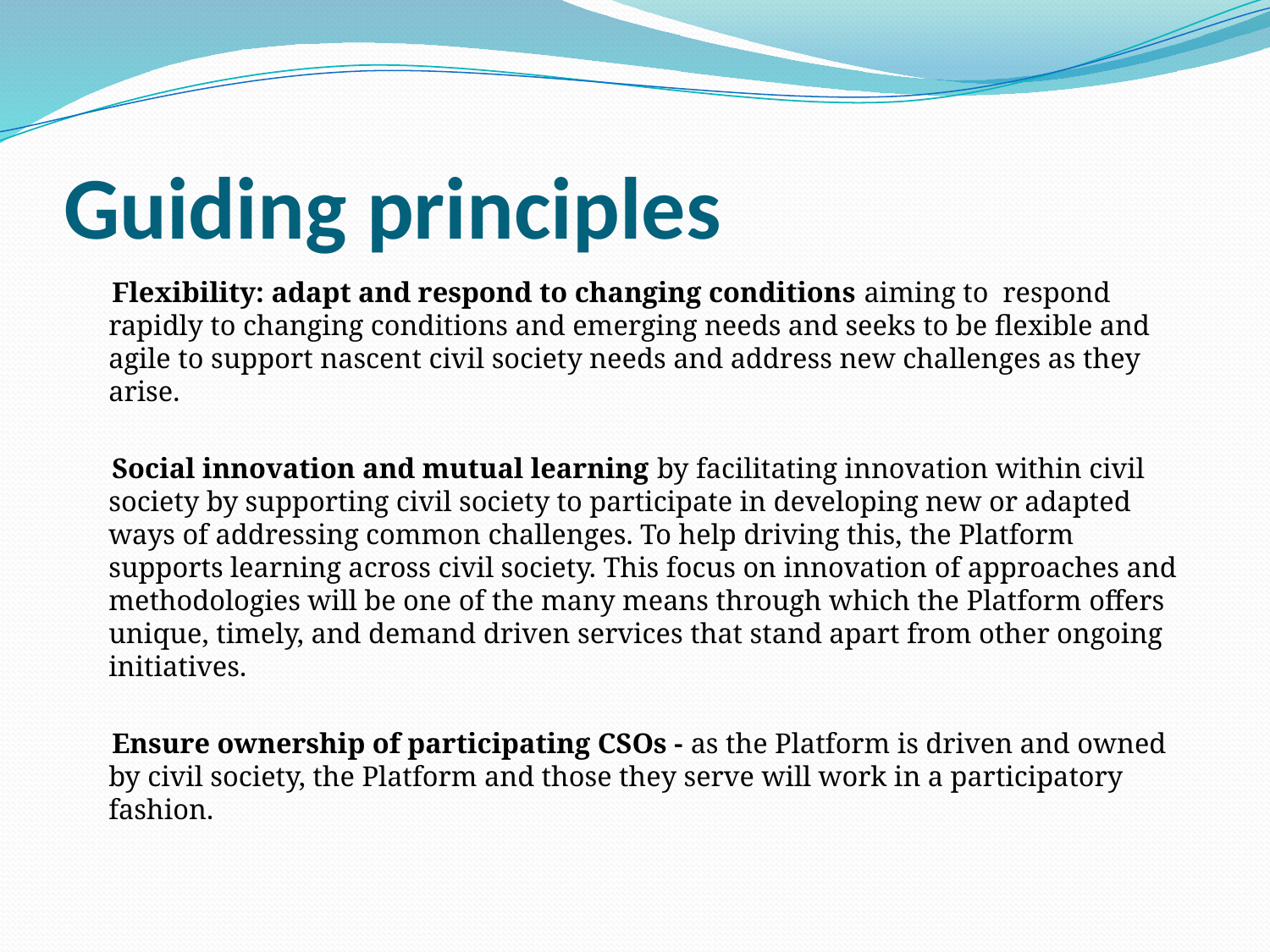

# Guiding principles
     Flexibility: adapt and respond to changing conditions aiming to  respond rapidly to changing conditions and emerging needs and seeks to be flexible and agile to support nascent civil society needs and address new challenges as they arise.

     Social innovation and mutual learning by facilitating innovation within civil society by supporting civil society to participate in developing new or adapted ways of addressing common challenges. To help driving this, the Platform supports learning across civil society. This focus on innovation of approaches and methodologies will be one of the many means through which the Platform offers unique, timely, and demand driven services that stand apart from other ongoing initiatives.

     Ensure ownership of participating CSOs - as the Platform is driven and owned by civil society, the Platform and those they serve will work in a participatory fashion.